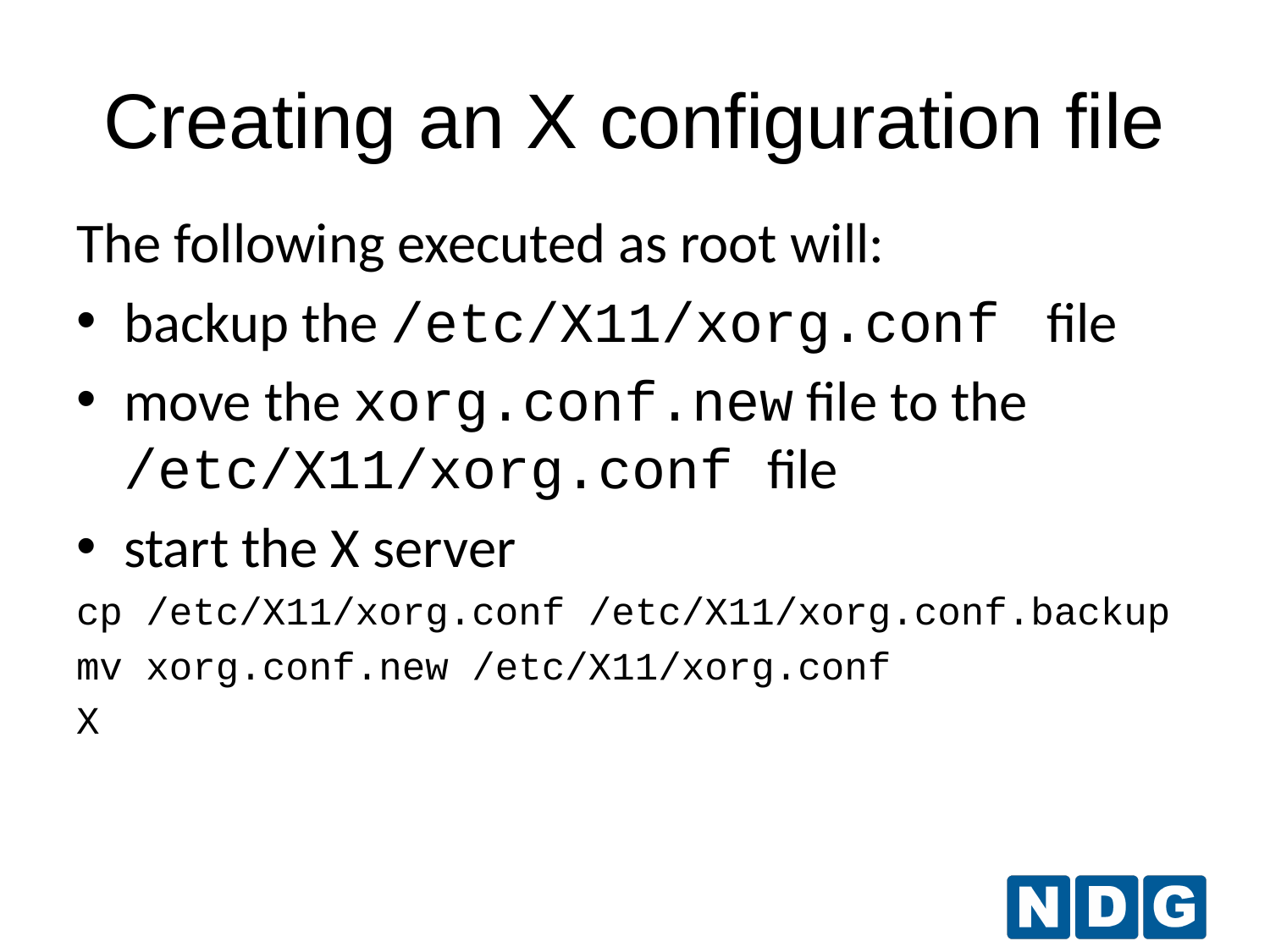

# Creating an X configuration file
The following executed as root will:
backup the /etc/X11/xorg.conf  file
move the xorg.conf.new file to the /etc/X11/xorg.conf file
start the X server
cp /etc/X11/xorg.conf /etc/X11/xorg.conf.backup
mv xorg.conf.new /etc/X11/xorg.conf
X